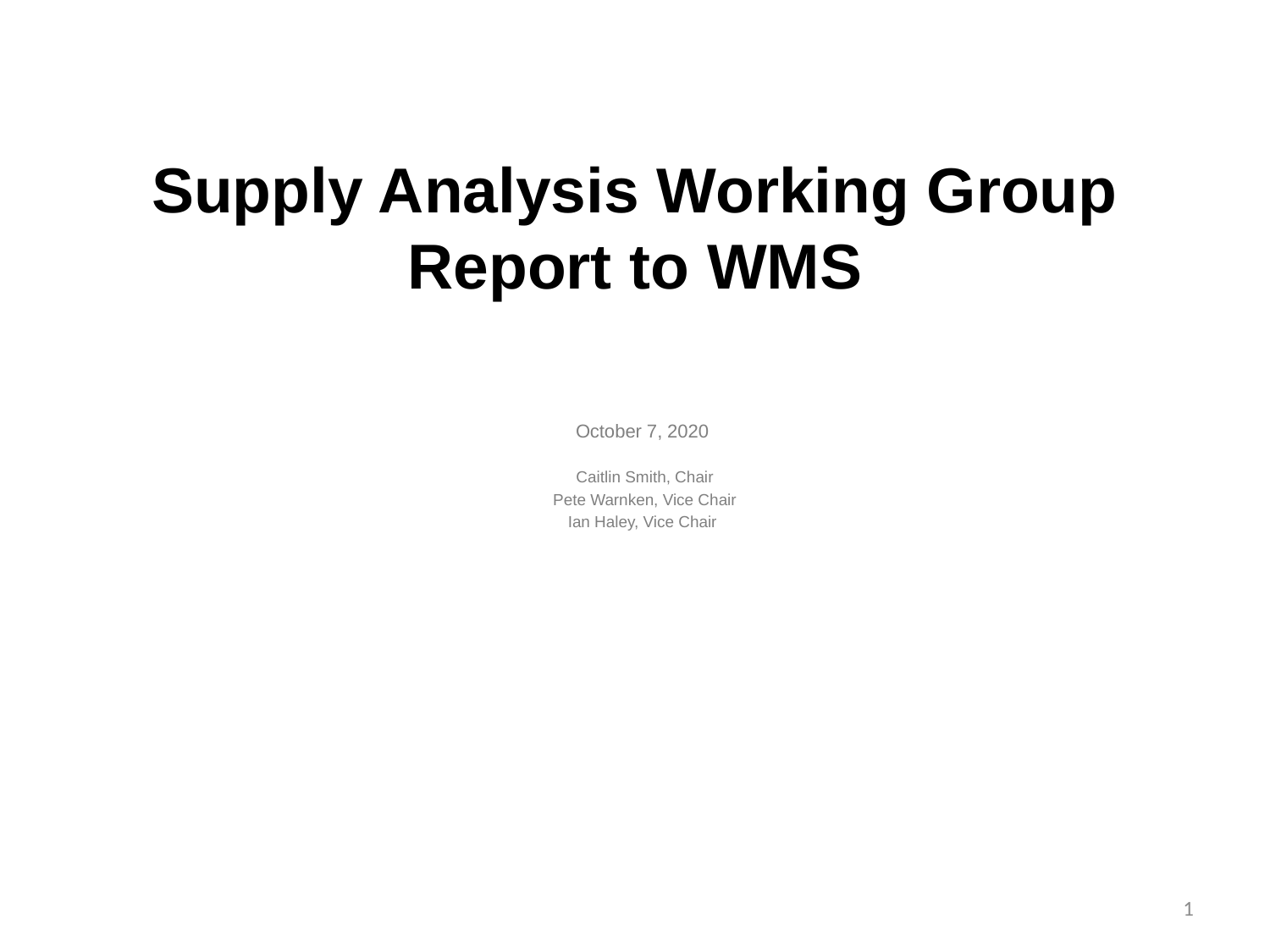

# Supply Analysis Working Group Report to WMS
October 7, 2020

Caitlin Smith, Chair
Pete Warnken, Vice Chair
Ian Haley, Vice Chair
1